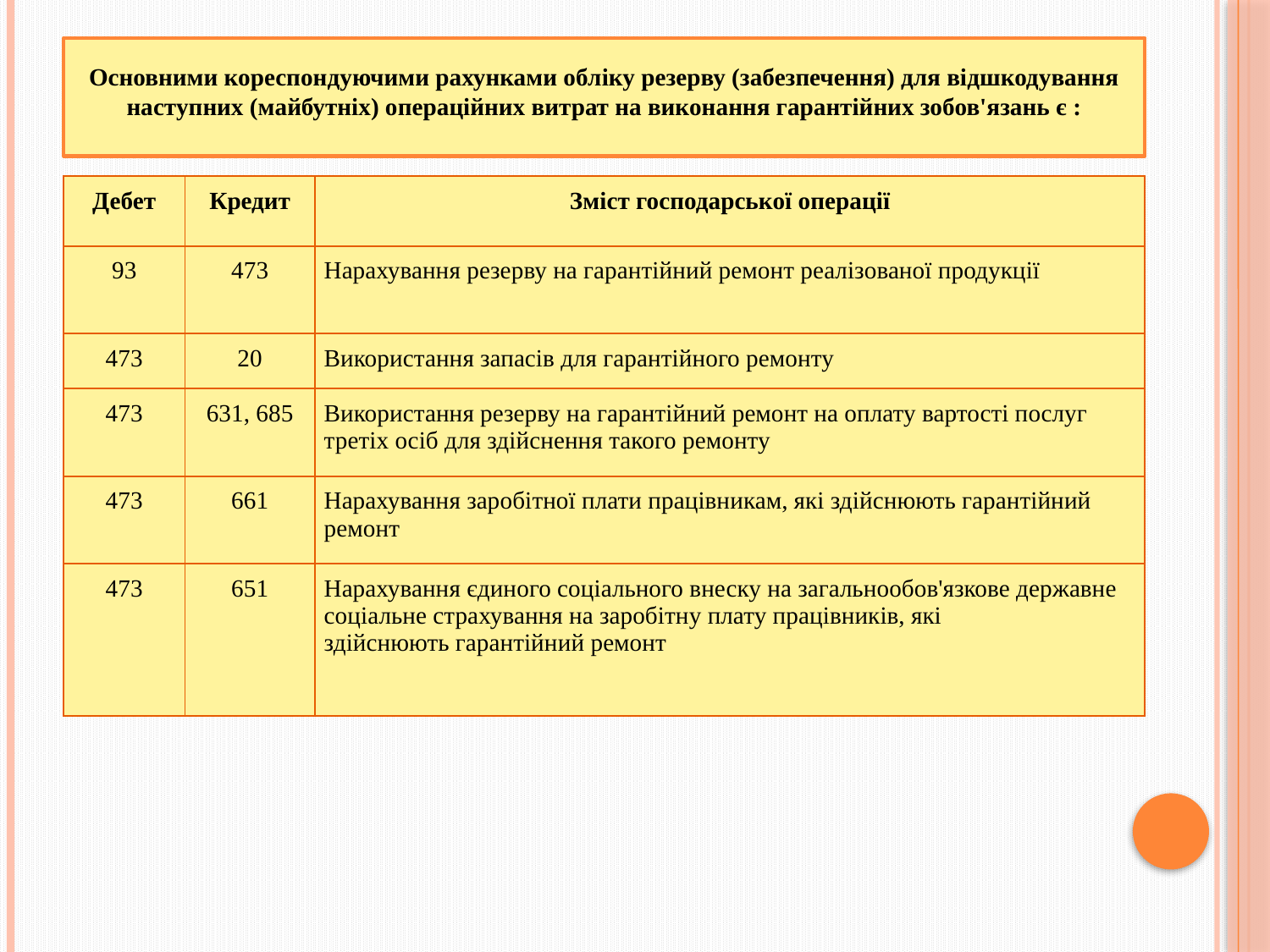

# Основними кореспондуючими рахунками обліку резерву (забезпечення) для відшкодування наступних (майбутніх) операційних витрат на виконання гарантійних зобов'язань є :
| Дебет | Кредит | Зміст господарської операції |
| --- | --- | --- |
| 93 | 473 | Нарахування резерву на гарантійний ремонт реалізованої продукції |
| 473 | 20 | Використання запасів для гарантійного ремонту |
| 473 | 631, 685 | Використання резерву на гарантійний ремонт на оплату вартості послуг третіх осіб для здійснення такого ремонту |
| 473 | 661 | Нарахування заробітної плати працівникам, які здійснюють гарантійний ремонт |
| 473 | 651 | Нарахування єдиного соціального внеску на загальнообов'язкове державне соціальне страхування на заробітну плату працівників, які здійснюють гарантійний ремонт |